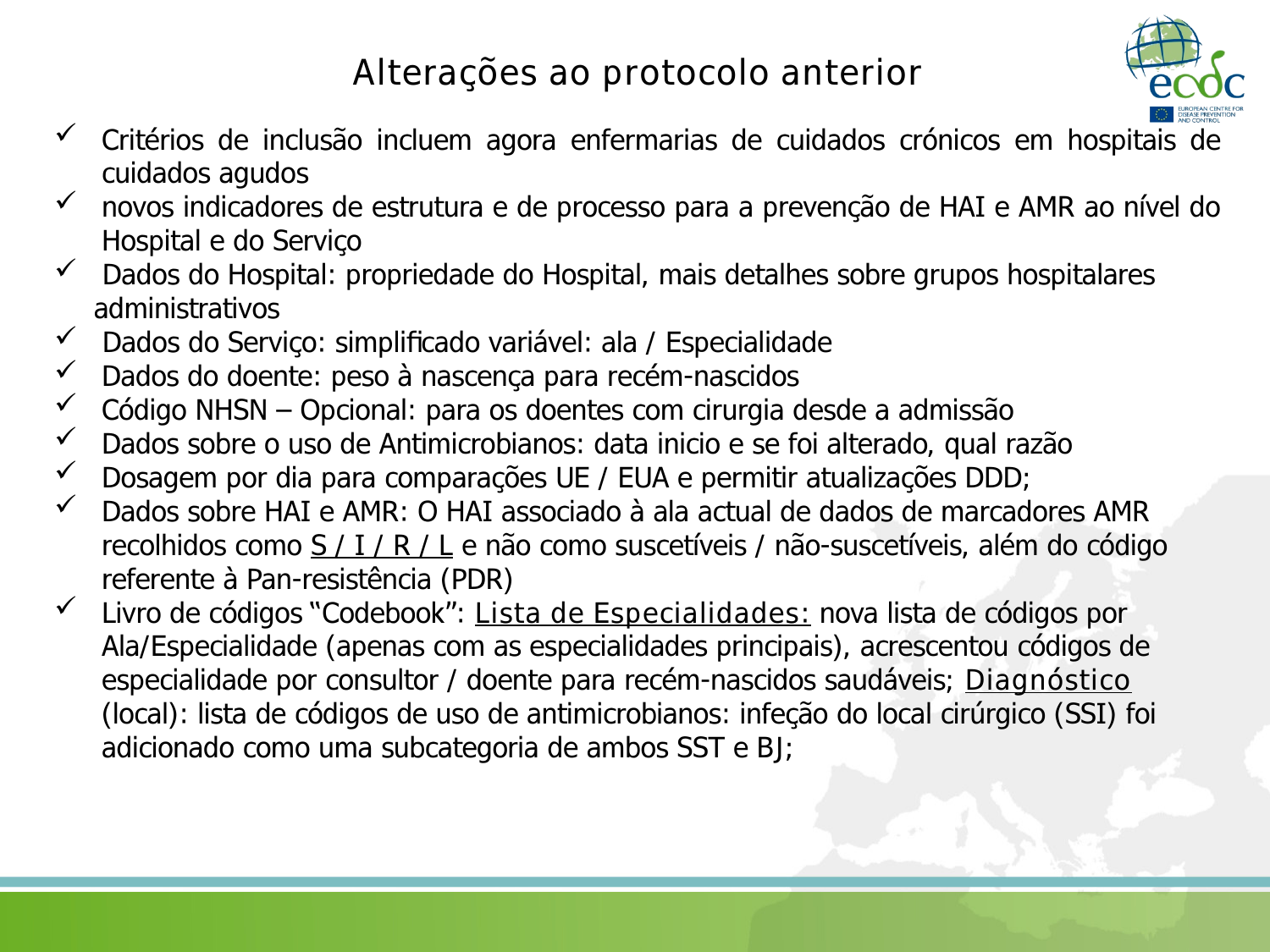

Alterações ao protocolo anterior

Critérios de inclusão incluem agora enfermarias de cuidados crónicos em hospitais de cuidados agudos
novos indicadores de estrutura e de processo para a prevenção de HAI e AMR ao nível do Hospital e do Serviço
 Dados do Hospital: propriedade do Hospital, mais detalhes sobre grupos hospitalares  administrativos
 Dados do Serviço: simplificado variável: ala / Especialidade
Dados do doente: peso à nascença para recém-nascidos
Código NHSN – Opcional: para os doentes com cirurgia desde a admissão
Dados sobre o uso de Antimicrobianos: data inicio e se foi alterado, qual razão
Dosagem por dia para comparações UE / EUA e permitir atualizações DDD;
Dados sobre HAI e AMR: O HAI associado à ala actual de dados de marcadores AMR recolhidos como S / I / R / L e não como suscetíveis / não-suscetíveis, além do código referente à Pan-resistência (PDR)
Livro de códigos “Codebook”: Lista de Especialidades: nova lista de códigos por Ala/Especialidade (apenas com as especialidades principais), acrescentou códigos de especialidade por consultor / doente para recém-nascidos saudáveis; Diagnóstico (local): lista de códigos de uso de antimicrobianos: infeção do local cirúrgico (SSI) foi adicionado como uma subcategoria de ambos SST e BJ;